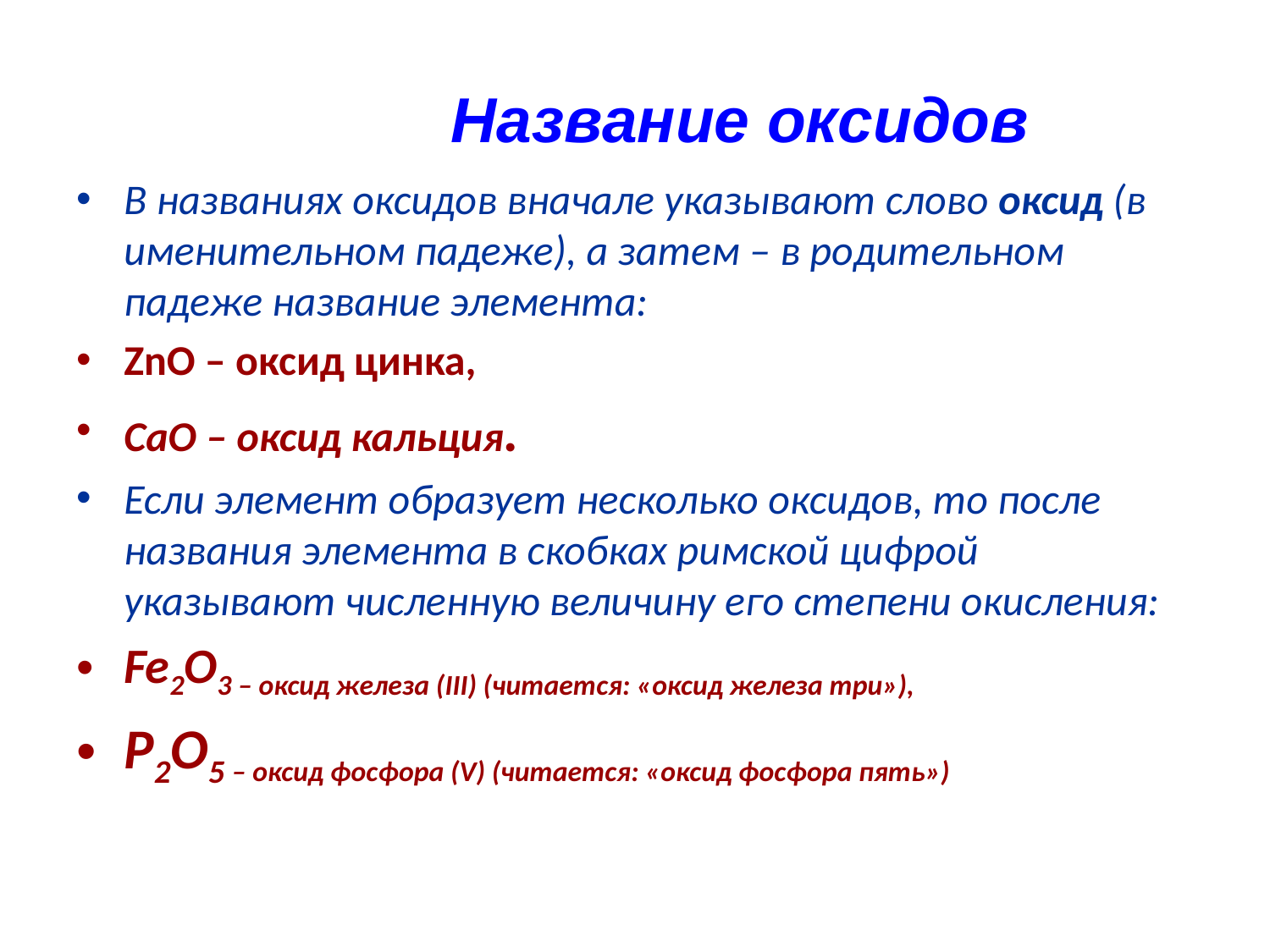

# Название оксидов
В названиях оксидов вначале указывают слово оксид (в именительном падеже), а затем – в родительном падеже название элемента:
ZnO – оксид цинка,
СаО – оксид кальция.
Если элемент образует несколько оксидов, то после названия элемента в скобках римской цифрой указывают численную величину его степени окисления:
Fe2O3 – оксид железа (III) (читается: «оксид железа три»),
P2O5 – оксид фосфора (V) (читается: «оксид фосфора пять»)